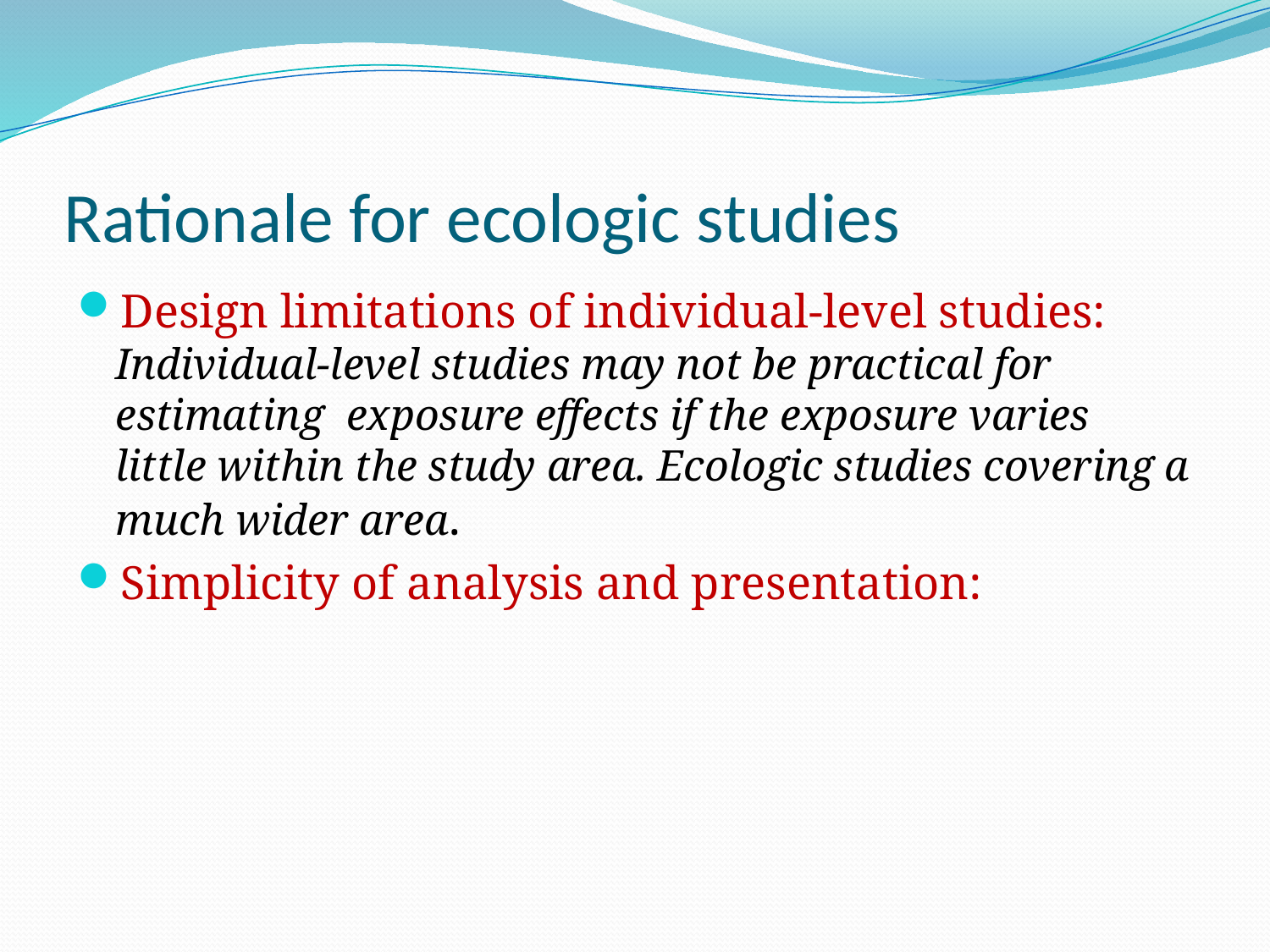

# Rationale for ecologic studies
Design limitations of individual-level studies: Individual-level studies may not be practical for estimating  exposure effects if the exposure varies  little within the study area. Ecologic studies covering a much wider area.
Simplicity of analysis and presentation: